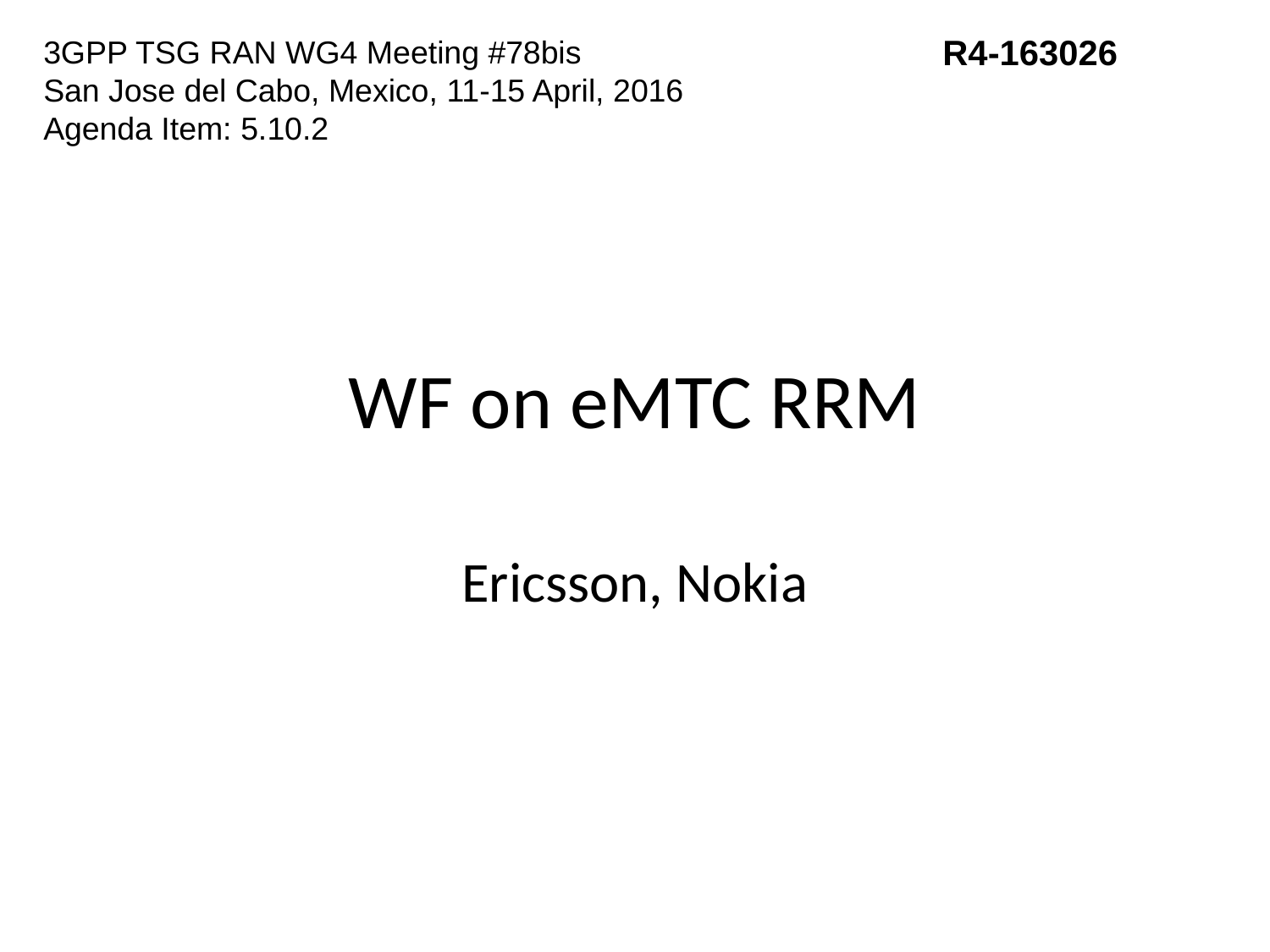

R4-163026
3GPP TSG RAN WG4 Meeting #78bis
San Jose del Cabo, Mexico, 11-15 April, 2016
Agenda Item: 5.10.2

# WF on eMTC RRM
Ericsson, Nokia